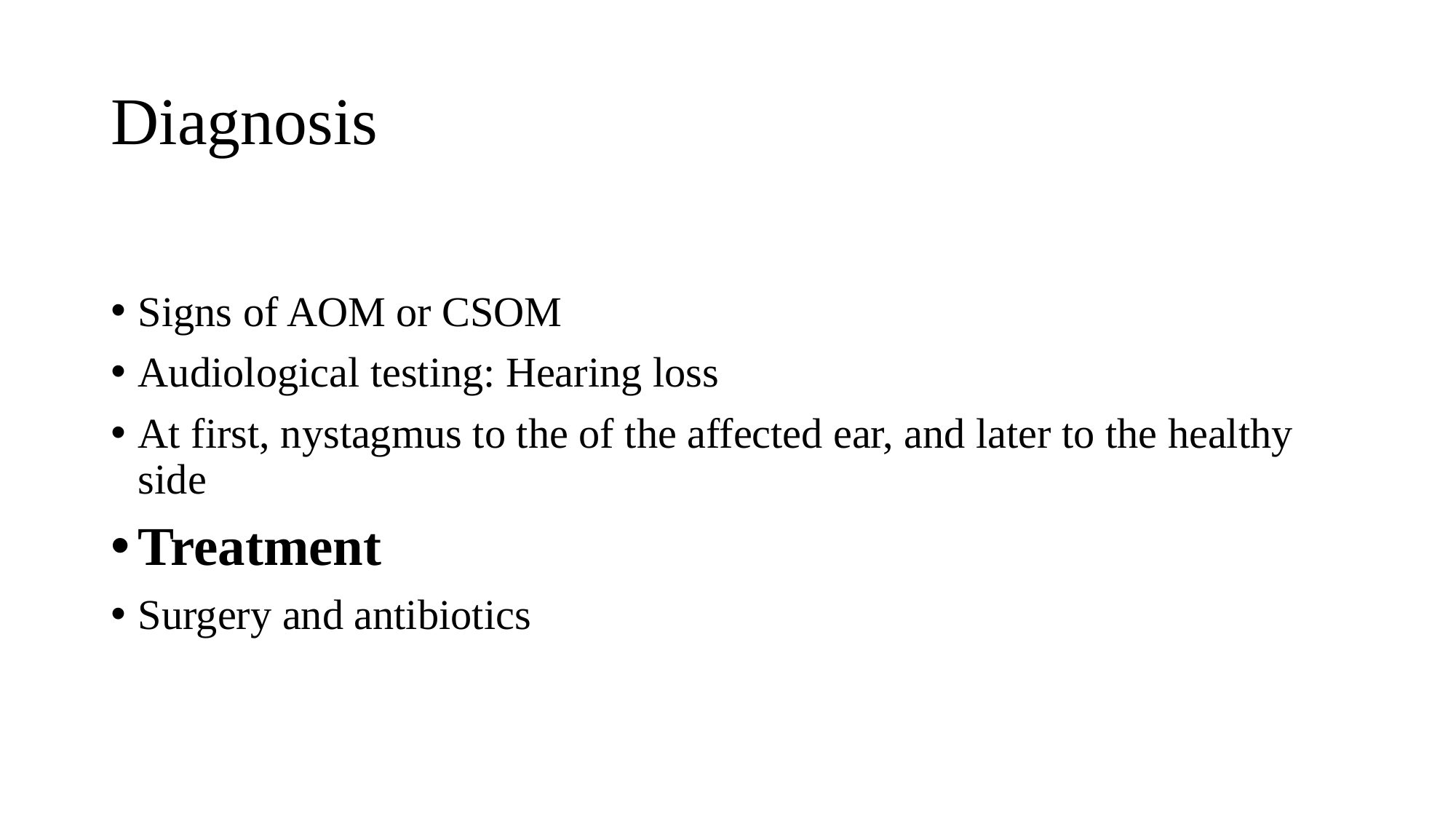

# Diagnosis

Signs of AOM or CSOM
Audiological testing: Hearing loss
At first, nystagmus to the of the affected ear, and later to the healthy side
Treatment
Surgery and antibiotics